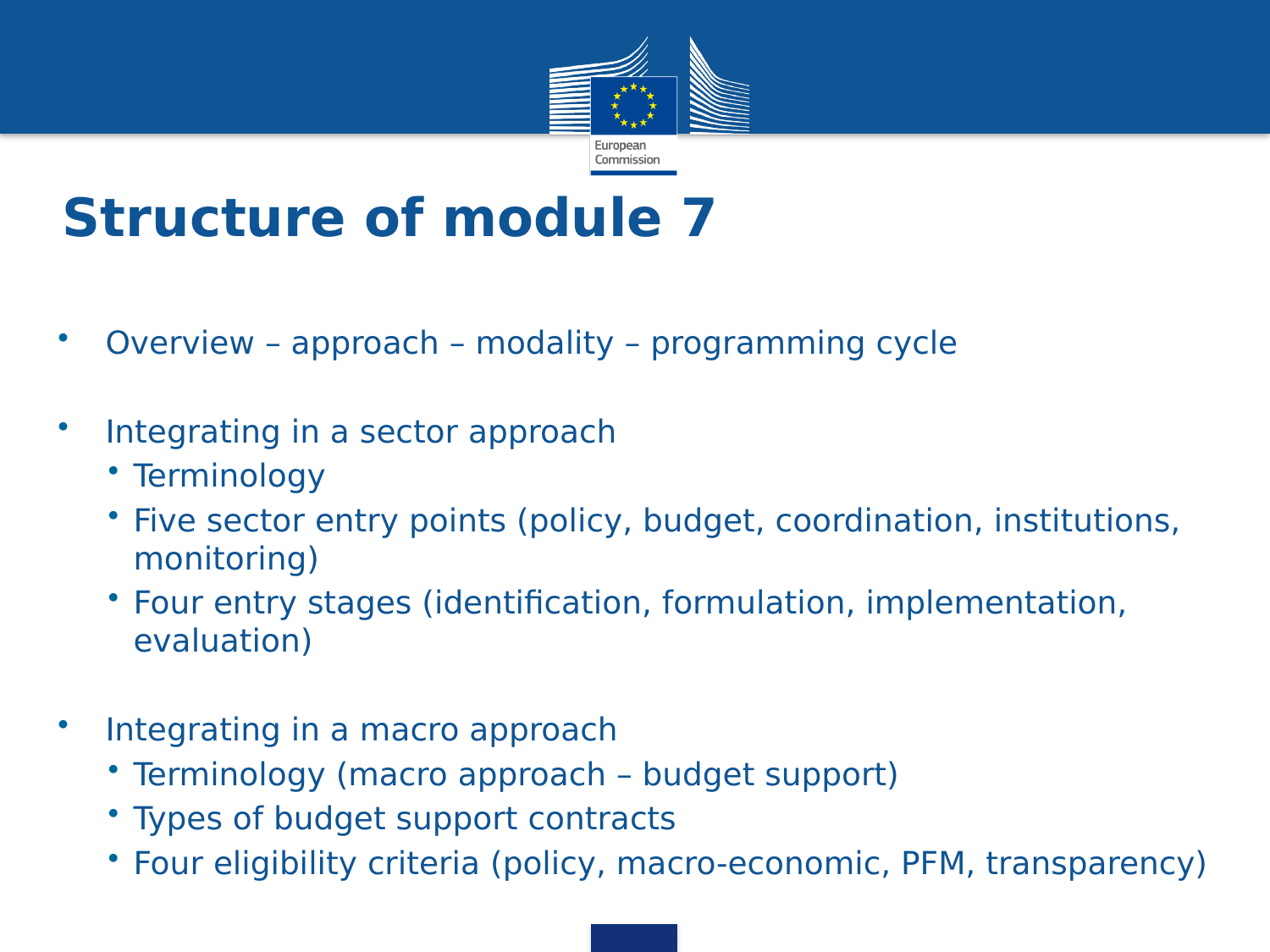

# Structure of module 7
Overview – approach – modality – programming cycle

Integrating in a sector approach
Terminology
Five sector entry points (policy, budget, coordination, institutions, monitoring)
Four entry stages (identification, formulation, implementation, evaluation)

Integrating in a macro approach
Terminology (macro approach – budget support)
Types of budget support contracts
Four eligibility criteria (policy, macro-economic, PFM, transparency)